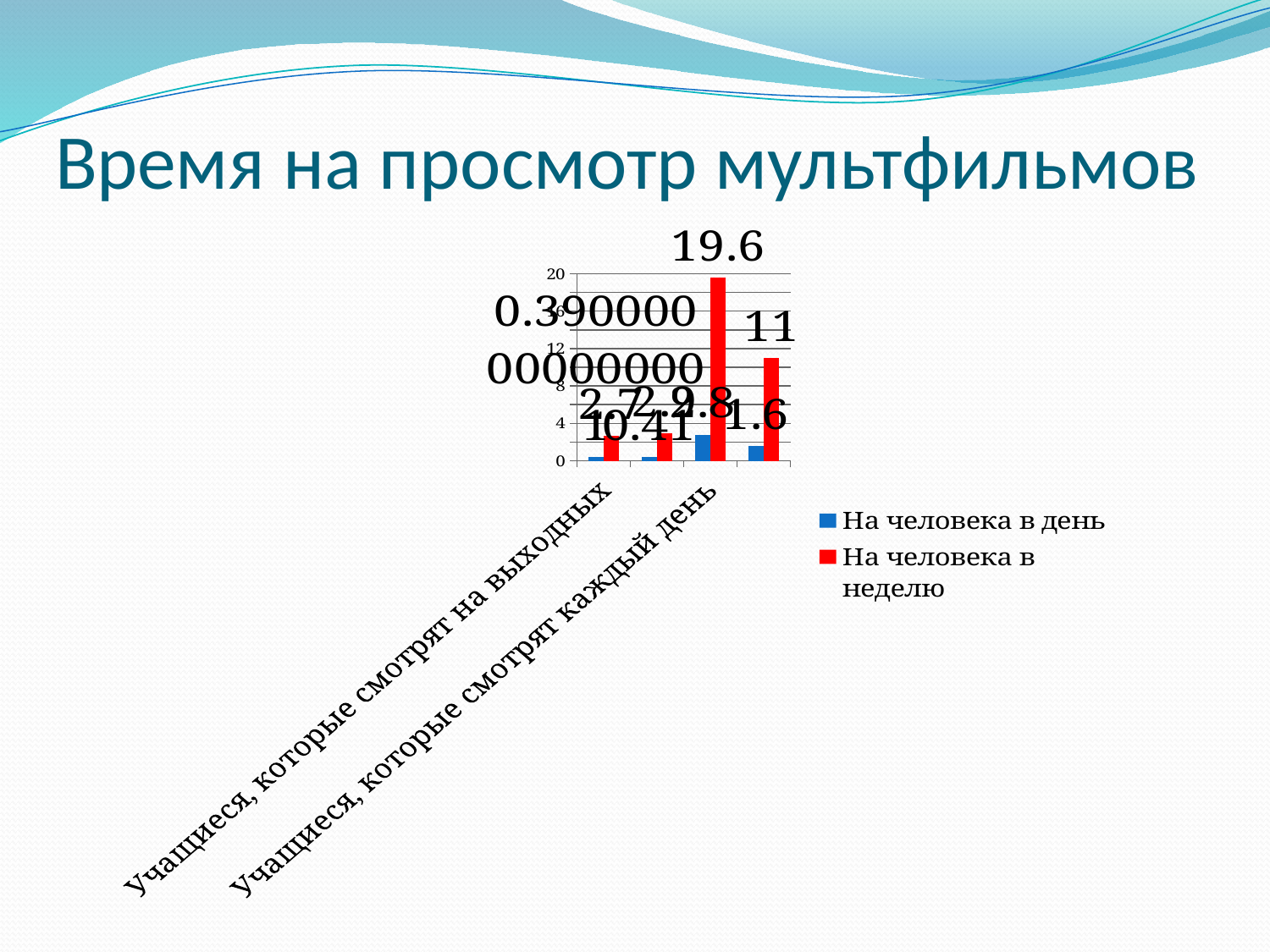

# Время на просмотр мультфильмов

### Chart

| Category | На человека в день | На человека в неделю |
|---|---|---|
| Учащиеся, которые смотрят на выходных | 0.3900000000000009 | 2.7 |
| Учащиеся, которые смотрят 1 раз в 2 дня | 0.4100000000000003 | 2.9 |
| Учащиеся, которые смотрят каждый день | 2.8 | 19.6 |
| ИТОГО | 1.6 | 11.0 |